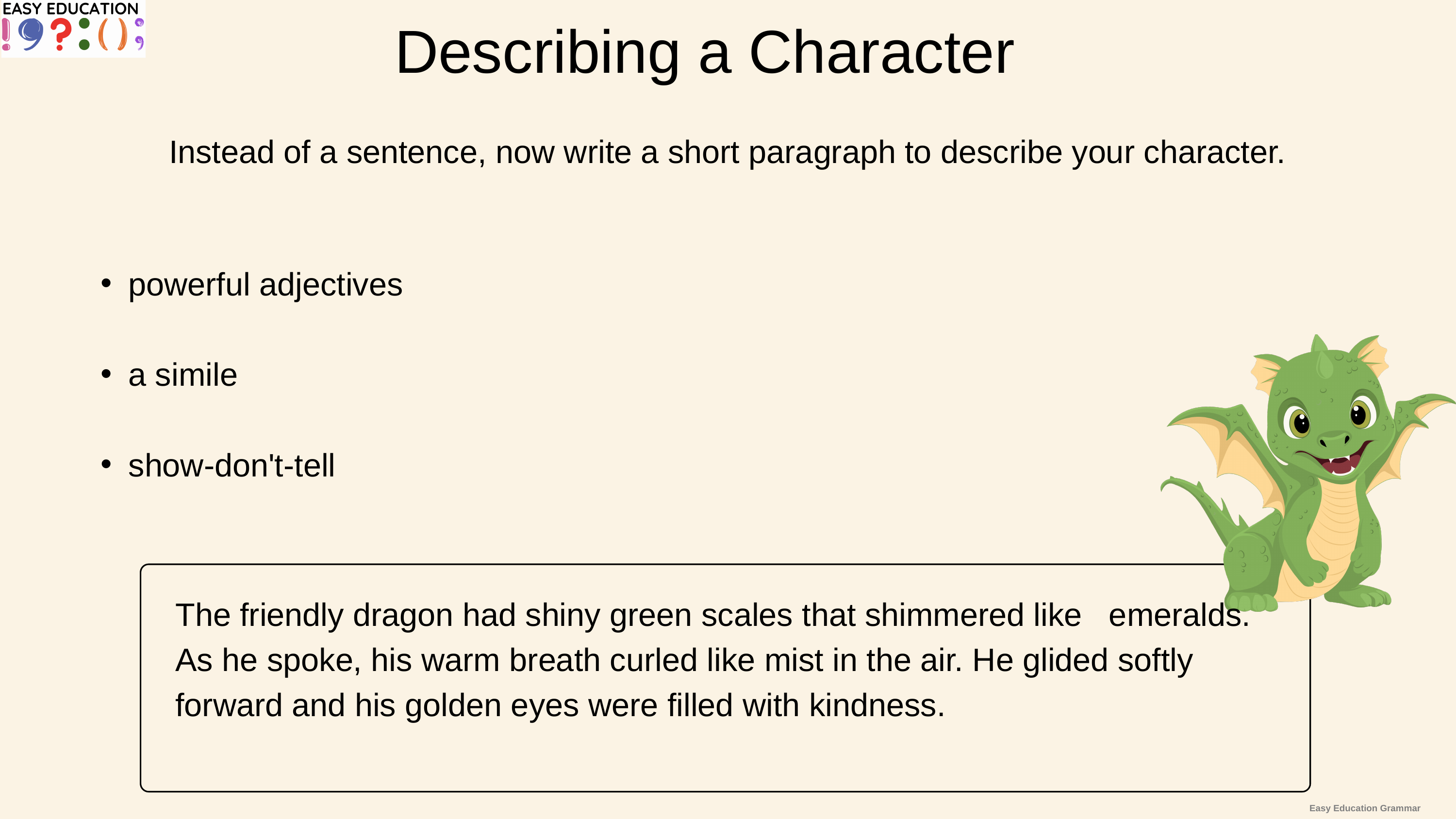

Describing a Character
Instead of a sentence, now write a short paragraph to describe your character.
powerful adjectives

a simile

show-don't-tell

The friendly dragon had shiny green scales that shimmered like   emeralds. As he spoke, his warm breath curled like mist in the air. He glided softly forward and his golden eyes were filled with kindness.